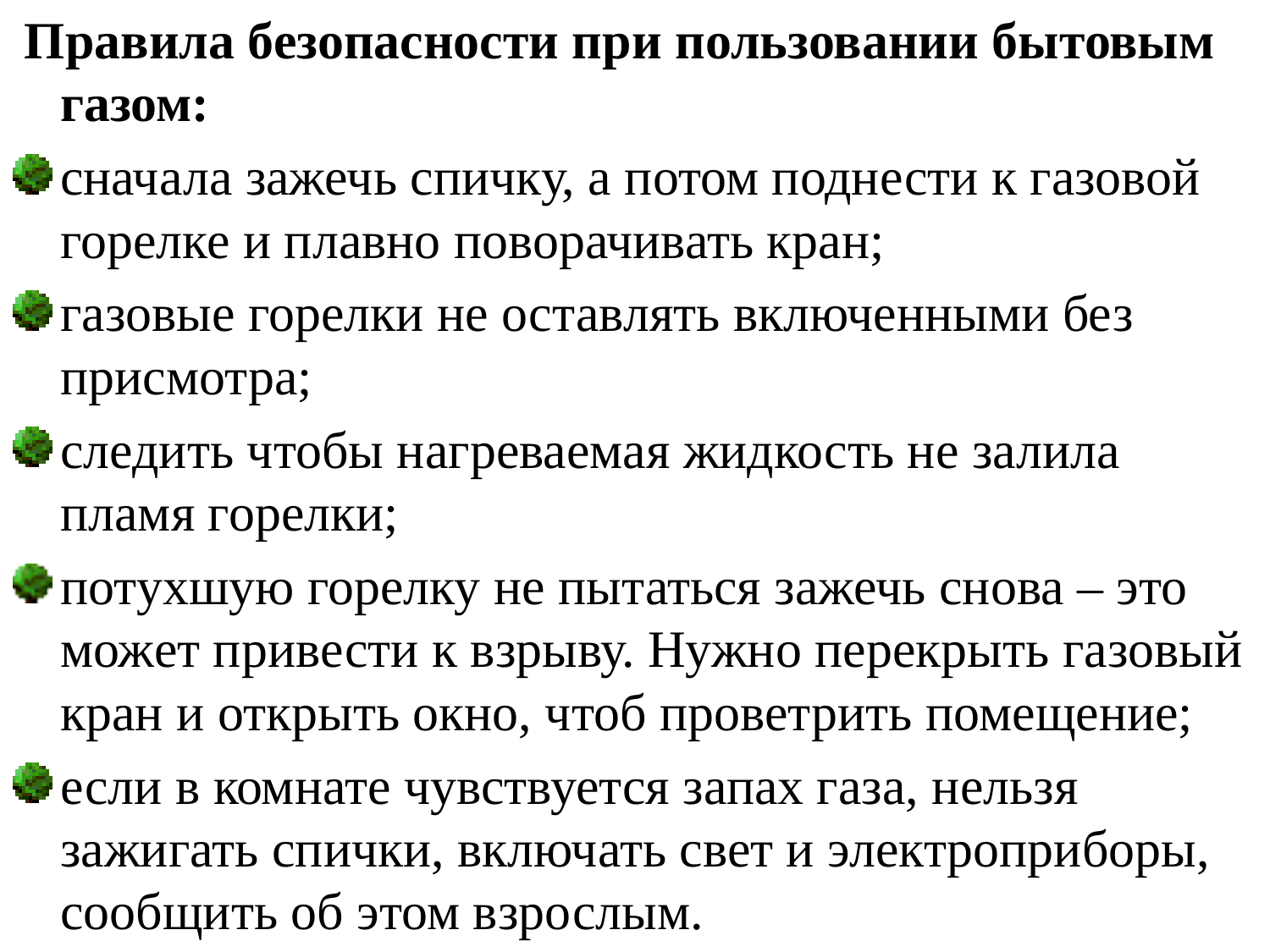

Правила безопасности при пользовании бытовым газом:
сначала зажечь спичку, а потом поднести к газовой горелке и плавно поворачивать кран;
газовые горелки не оставлять включенными без присмотра;
следить чтобы нагреваемая жидкость не залила пламя горелки;
потухшую горелку не пытаться зажечь снова – это может привести к взрыву. Нужно перекрыть газовый кран и открыть окно, чтоб проветрить помещение;
если в комнате чувствуется запах газа, нельзя зажигать спички, включать свет и электроприборы, сообщить об этом взрослым.

#